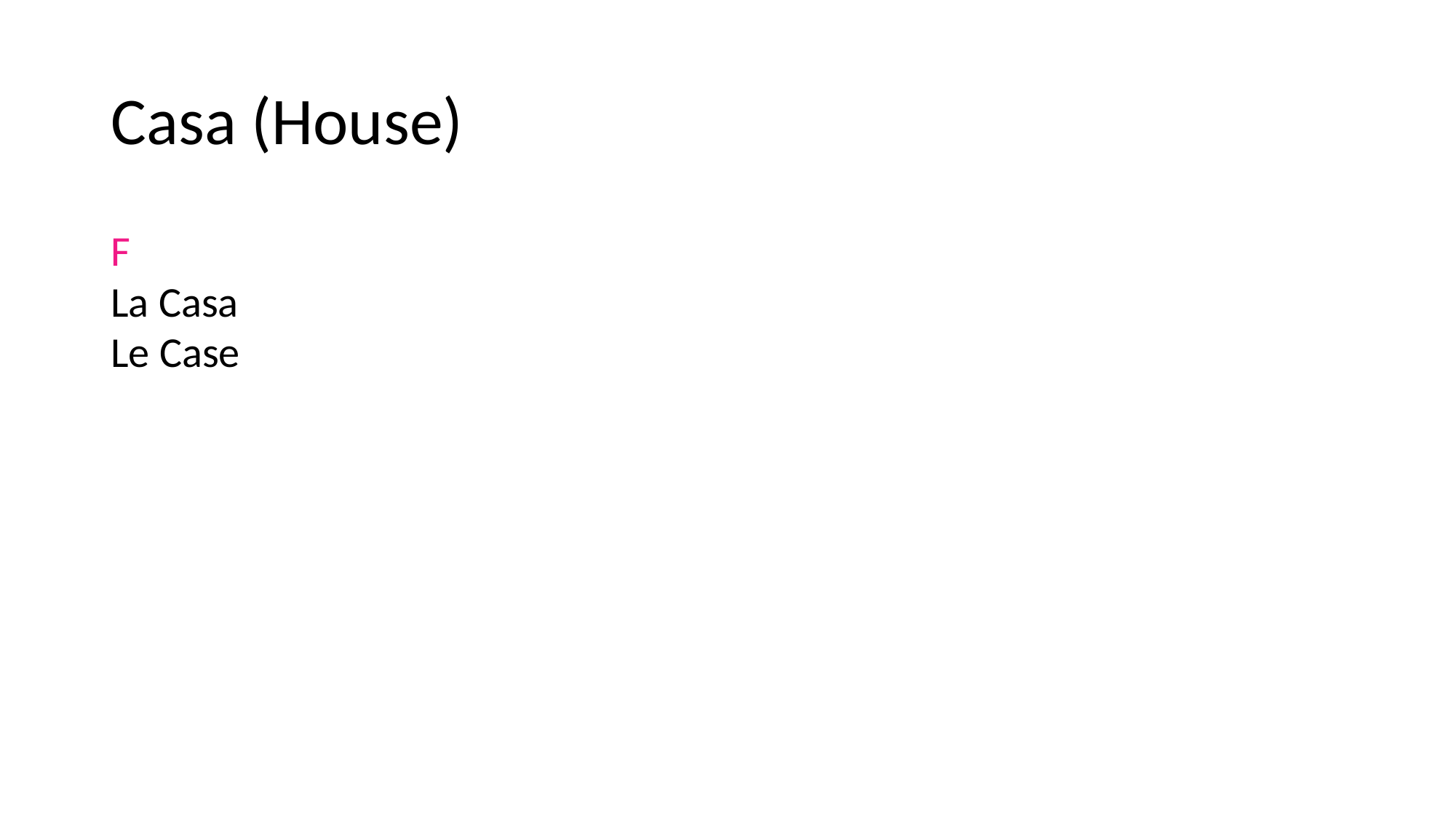

# Casa (House)
F
La Casa
Le Case